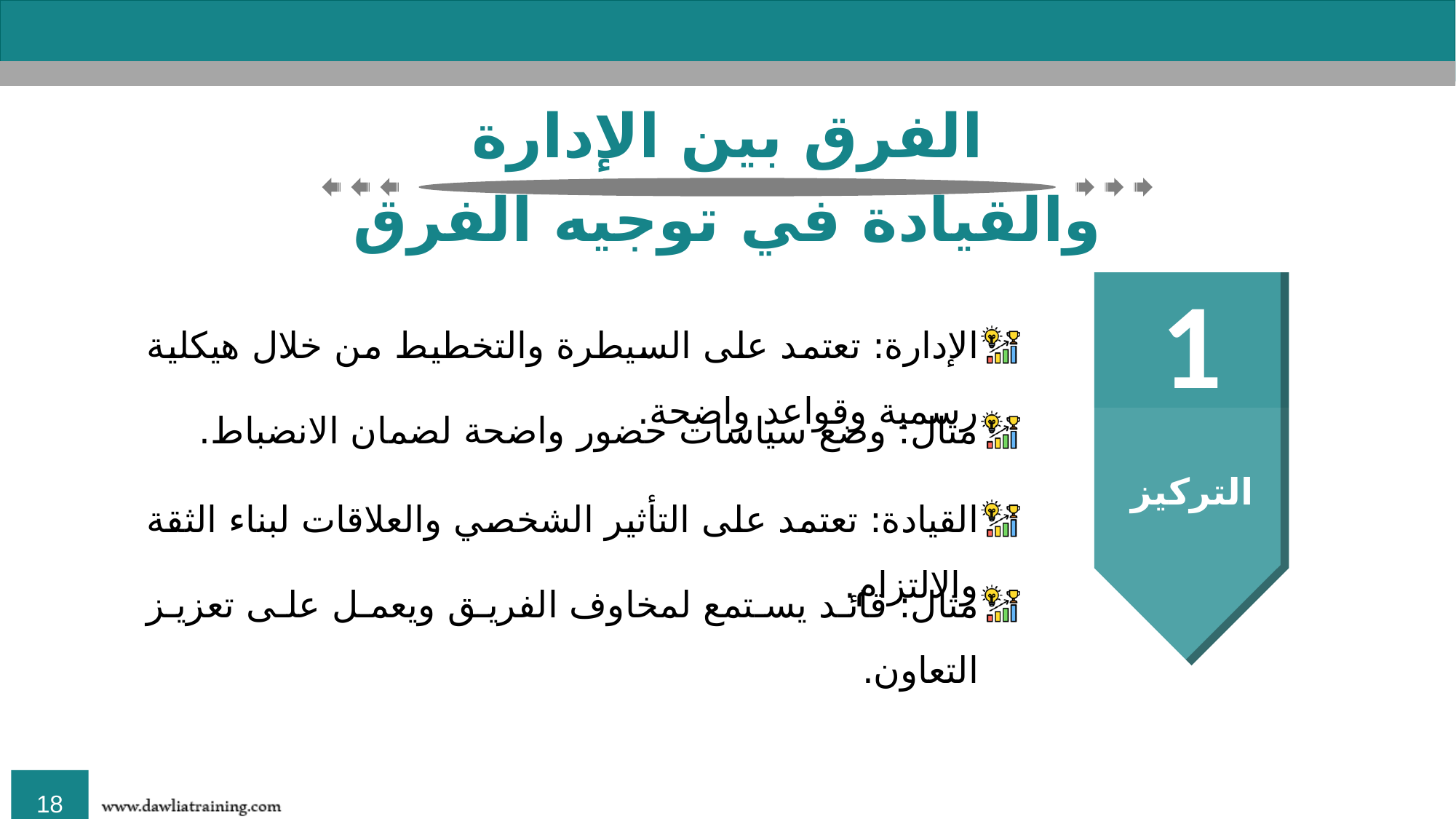

الفرق بين الإدارة والقيادة في توجيه الفرق

1

التركيز
الإدارة: تعتمد على السيطرة والتخطيط من خلال هيكلية رسمية وقواعد واضحة.
مثال: وضع سياسات حضور واضحة لضمان الانضباط.
القيادة: تعتمد على التأثير الشخصي والعلاقات لبناء الثقة والالتزام.
مثال: قائد يستمع لمخاوف الفريق ويعمل على تعزيز التعاون.